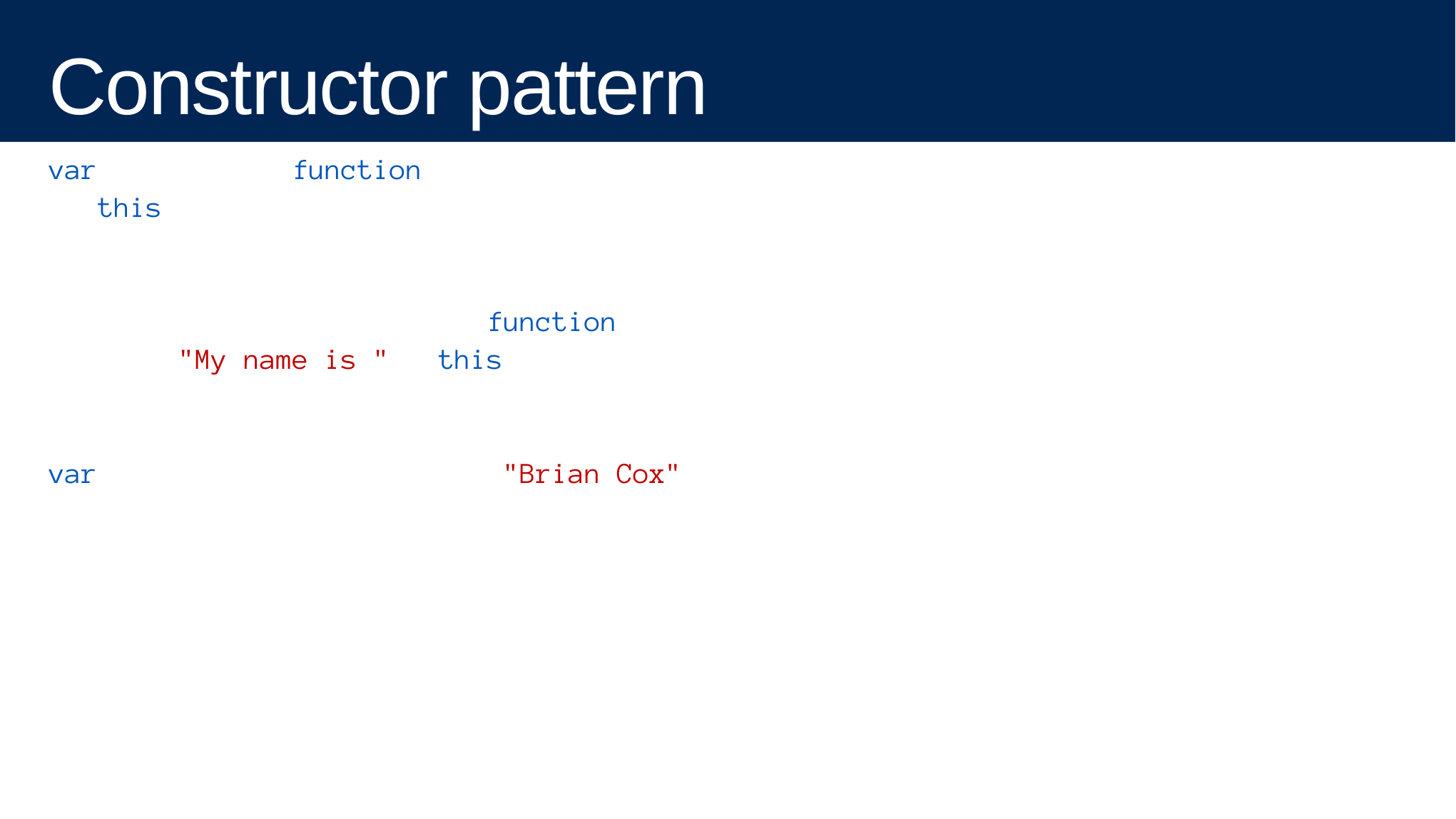

# Constructor pattern
var Customer = function (name) {
   this.fullName = name;
};

Customer.prototype.speak = function() {
  alert("My name is " + this.fullName);
};

var customer = new Customer("Brian Cox");
customer.speak();